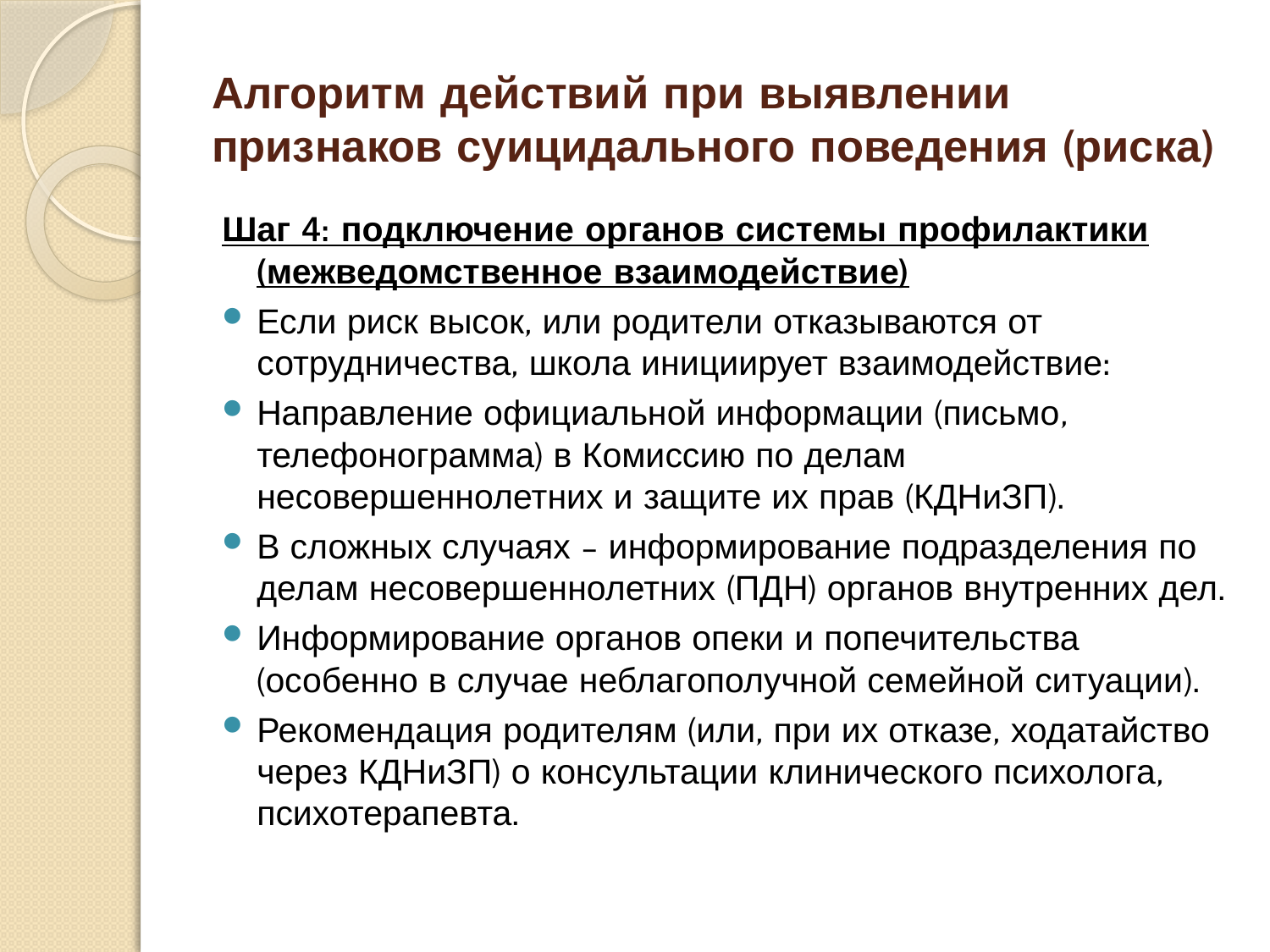

# Алгоритм действий при выявлении признаков суицидального поведения (риска)
Шаг 4: подключение органов системы профилактики (межведомственное взаимодействие)
Если риск высок, или родители отказываются от сотрудничества, школа инициирует взаимодействие:
Направление официальной информации (письмо, телефонограмма) в Комиссию по делам несовершеннолетних и защите их прав (КДНиЗП).
В сложных случаях – информирование подразделения по делам несовершеннолетних (ПДН) органов внутренних дел.
Информирование органов опеки и попечительства (особенно в случае неблагополучной семейной ситуации).
Рекомендация родителям (или, при их отказе, ходатайство через КДНиЗП) о консультации клинического психолога, психотерапевта.